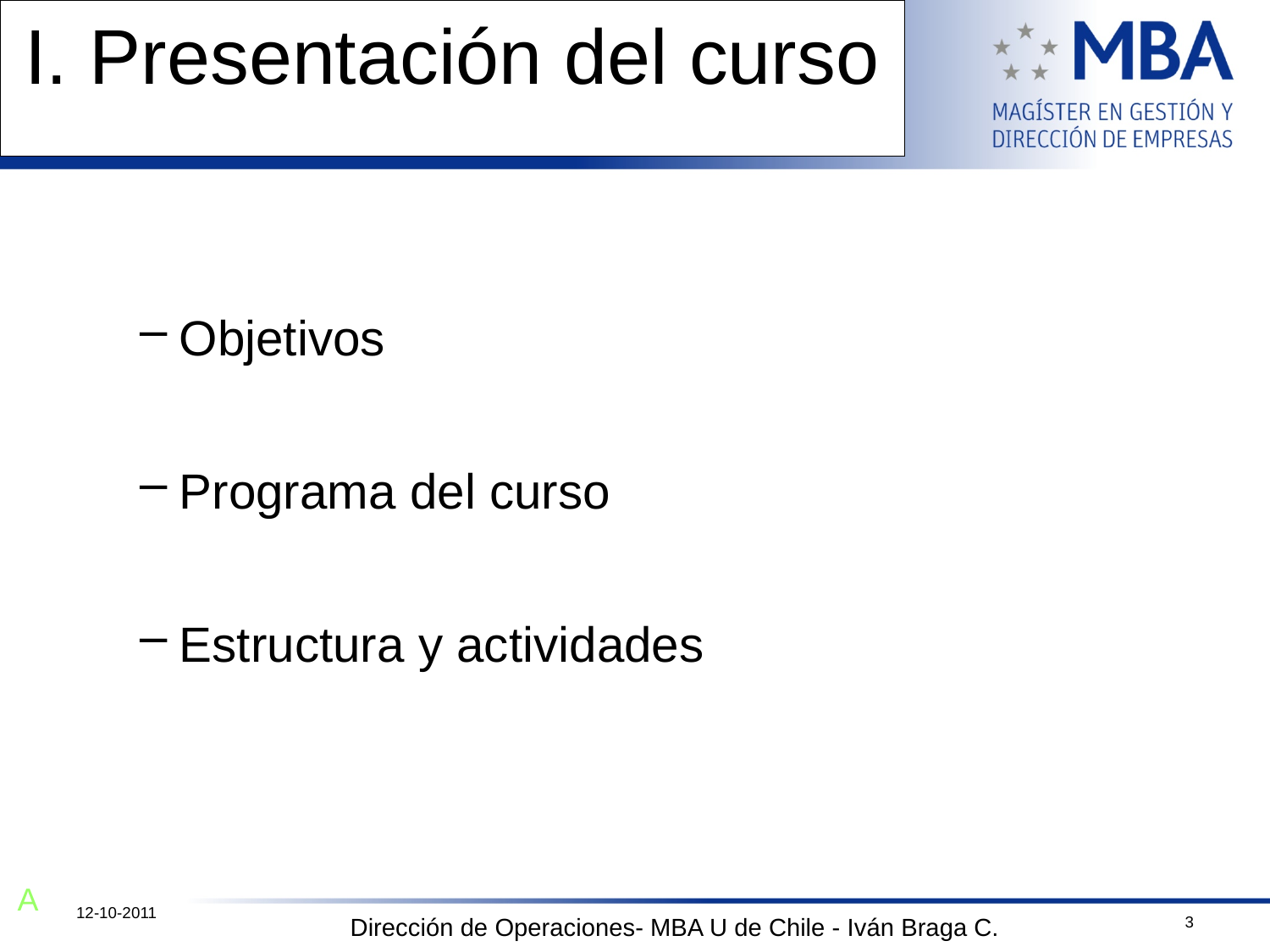

# I. Presentación del curso

Objetivos

Programa del curso

Estructura y actividades

A
12-10-2011

3